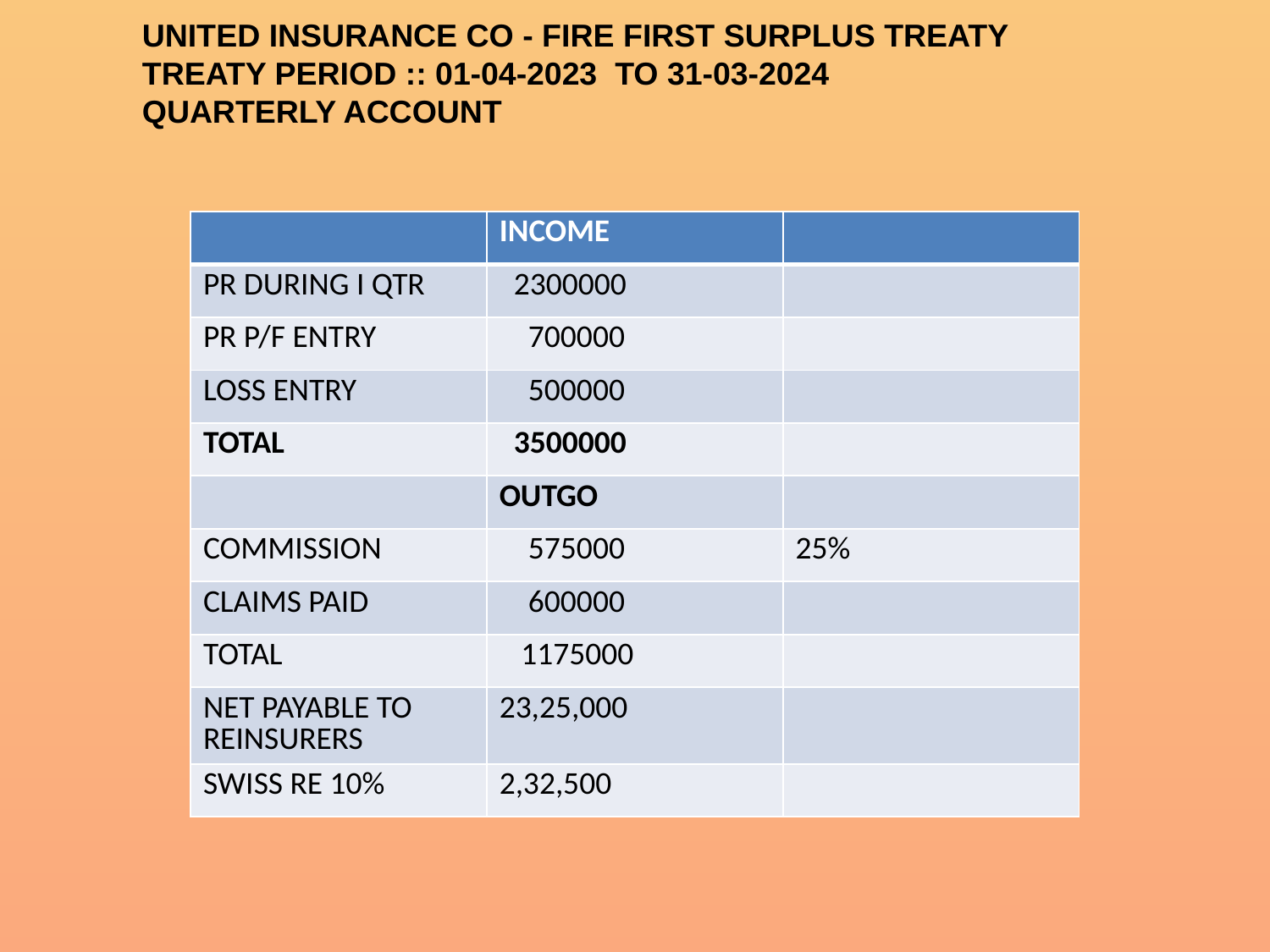

UNITED INSURANCE CO - FIRE FIRST SURPLUS TREATY
TREATY PERIOD :: 01-04-2023  TO 31-03-2024
QUARTERLY ACCOUNT
|  | INCOME |  |
| --- | --- | --- |
| PR DURING I QTR | 2300000 |  |
| PR P/F ENTRY | 700000 |  |
| LOSS ENTRY | 500000 |  |
| TOTAL | 3500000 |  |
|  | OUTGO |  |
| COMMISSION | 575000 | 25% |
| CLAIMS PAID | 600000 |  |
| TOTAL | 1175000 |  |
| NET PAYABLE TO REINSURERS | 23,25,000 |  |
| SWISS RE 10% | 2,32,500 |  |